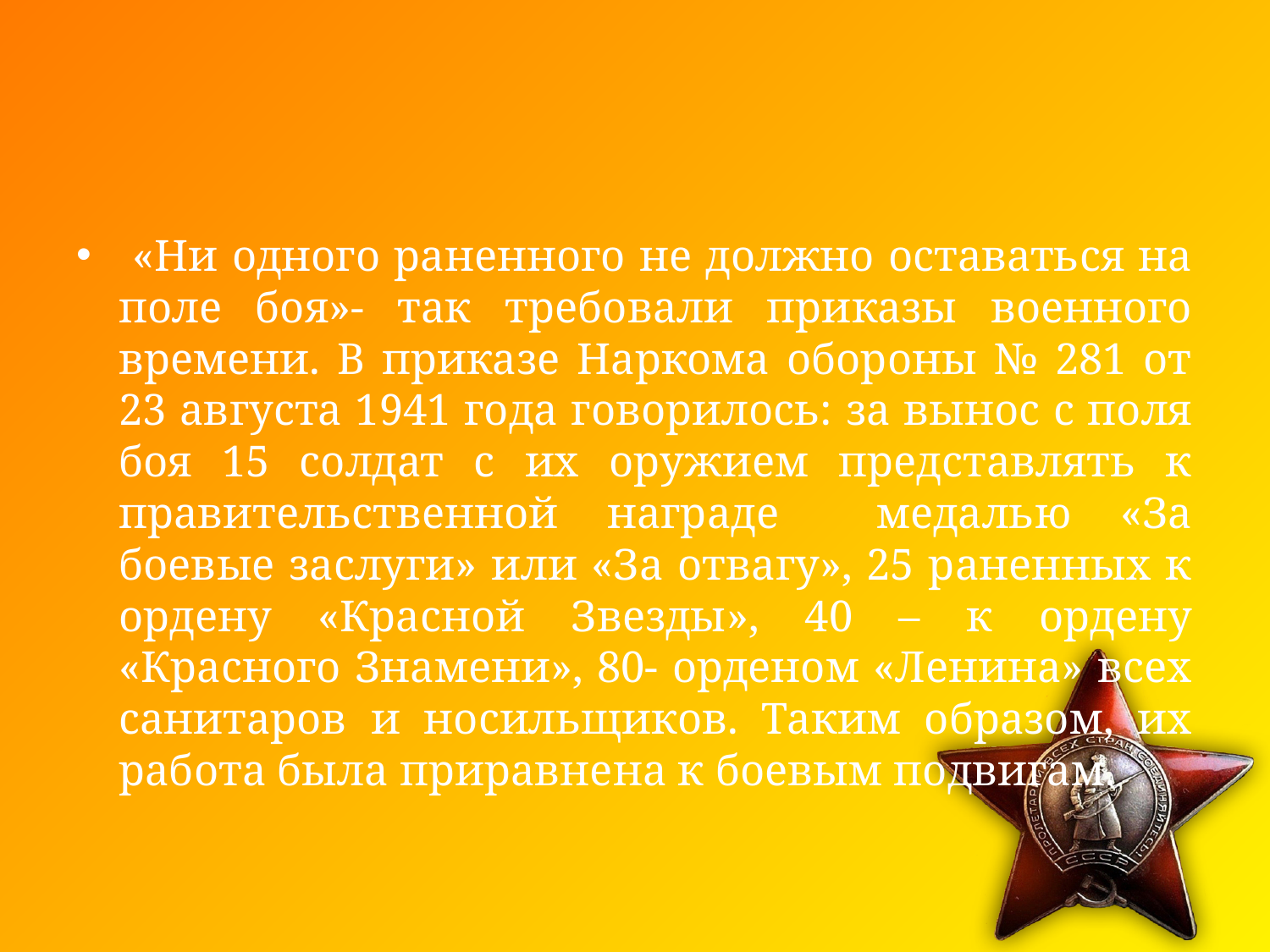

#
 «Ни одного раненного не должно оставаться на поле боя»- так требовали приказы военного времени. В приказе Наркома обороны № 281 от 23 августа 1941 года говорилось: за вынос с поля боя 15 солдат с их оружием представлять к правительственной награде  медалью «За боевые заслуги» или «За отвагу», 25 раненных к ордену «Красной Звезды», 40 – к ордену «Красного Знамени», 80- орденом «Ленина» всех санитаров и носильщиков. Таким образом, их работа была приравнена к боевым подвигам.